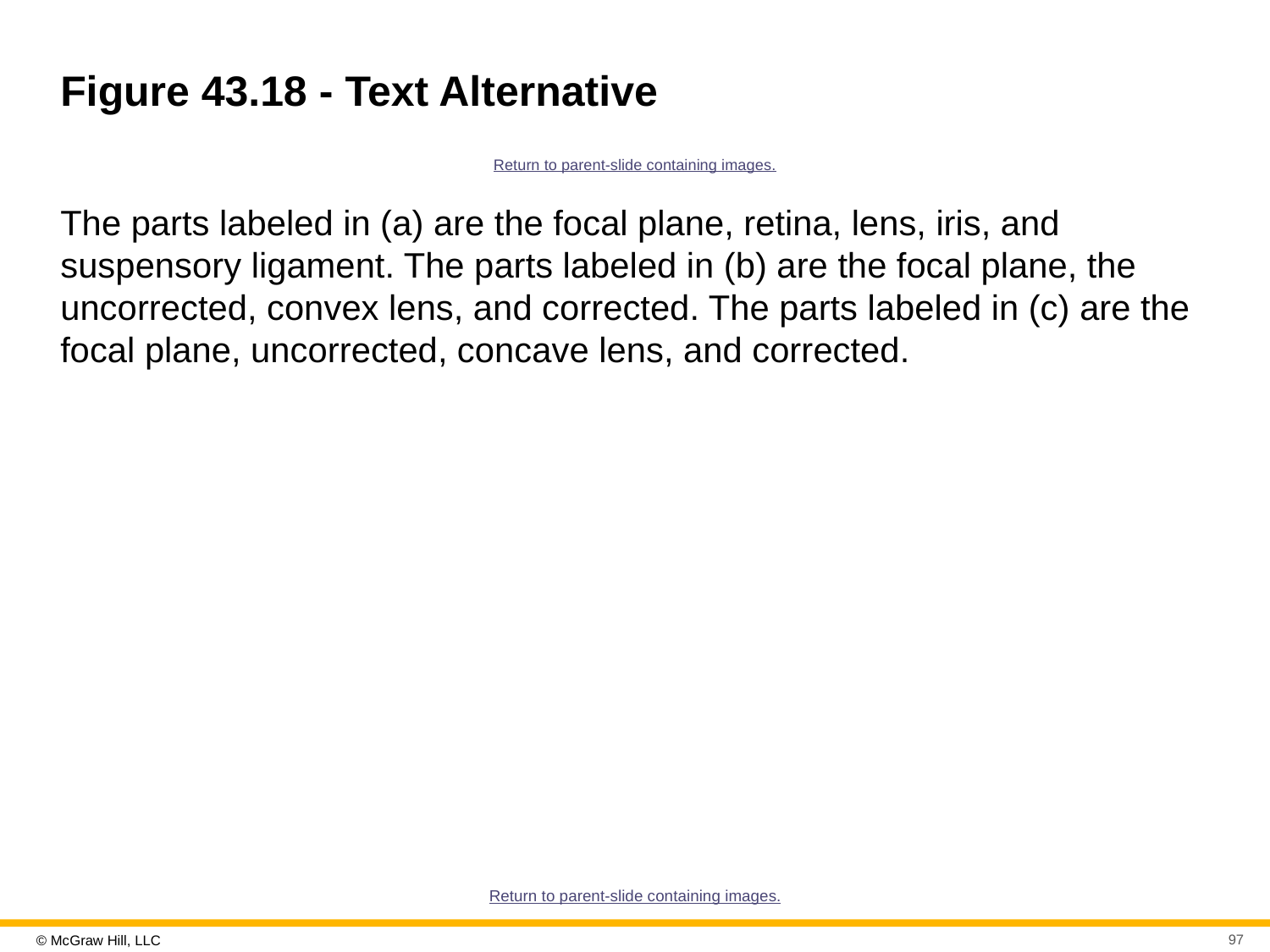

# Figure 43.18 - Text Alternative
Return to parent-slide containing images.
The parts labeled in (a) are the focal plane, retina, lens, iris, and suspensory ligament. The parts labeled in (b) are the focal plane, the uncorrected, convex lens, and corrected. The parts labeled in (c) are the focal plane, uncorrected, concave lens, and corrected.
Return to parent-slide containing images.
97